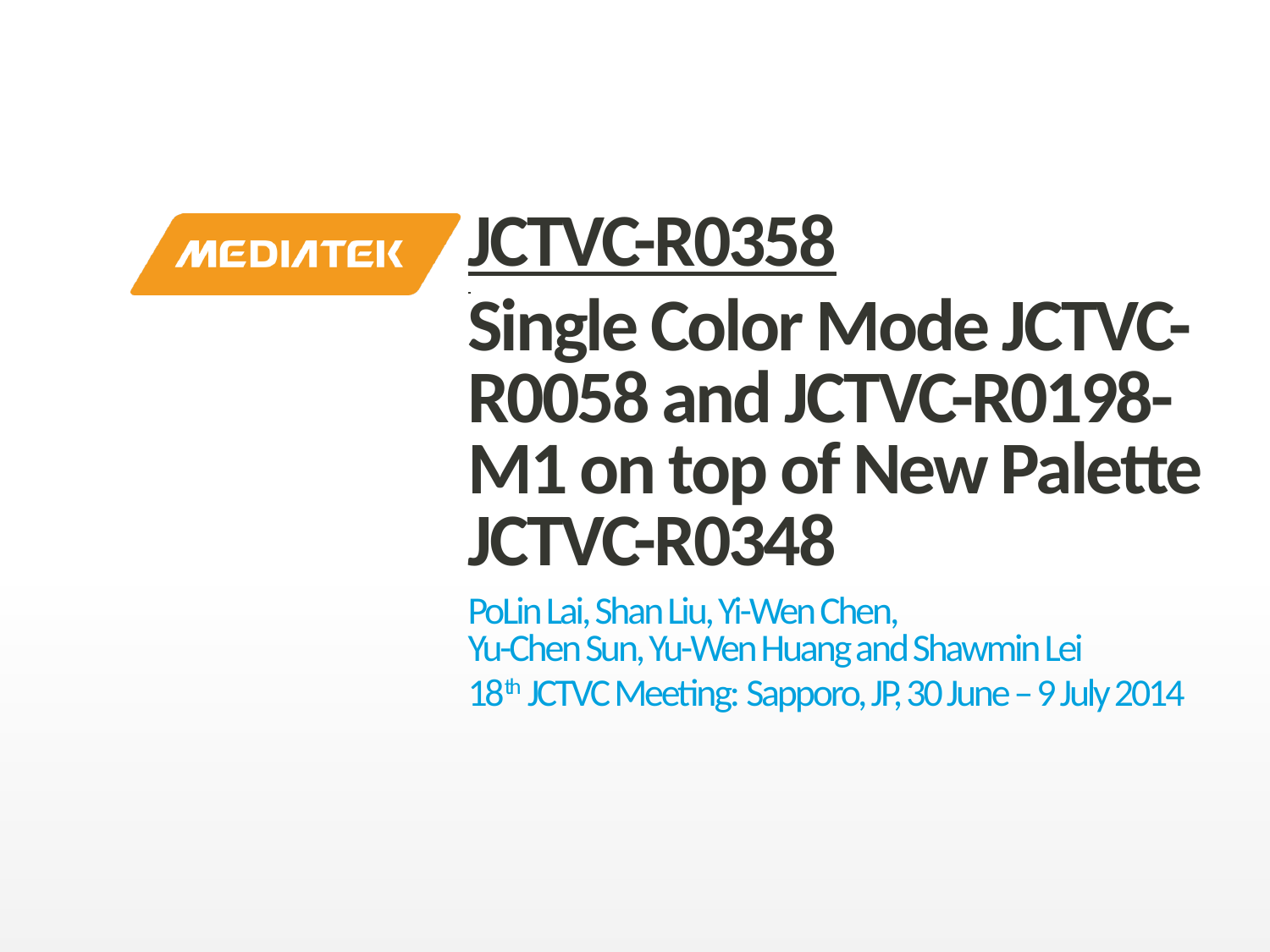

# JCTVC-R0358 Single Color Mode JCTVC-R0058 and JCTVC-R0198-M1 on top of New Palette JCTVC-R0348
PoLin Lai, Shan Liu, Yi-Wen Chen,
Yu-Chen Sun, Yu-Wen Huang and Shawmin Lei
18th JCTVC Meeting: Sapporo, JP, 30 June – 9 July 2014